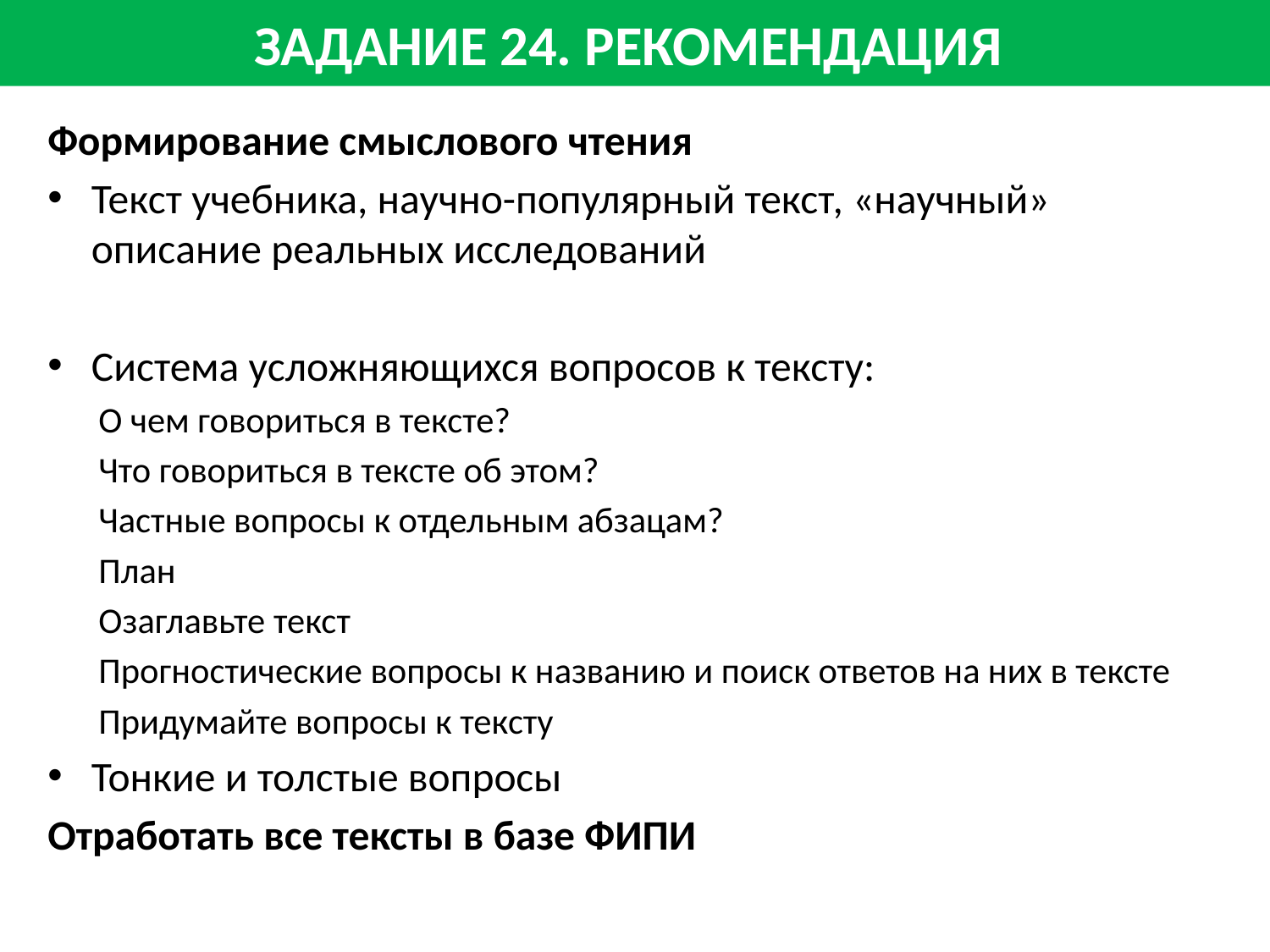

ЗАДАНИЕ 24. РЕКОМЕНДАЦИЯ
Формирование смыслового чтения
Текст учебника, научно-популярный текст, «научный» описание реальных исследований

Система усложняющихся вопросов к тексту:
О чем говориться в тексте?
Что говориться в тексте об этом?
Частные вопросы к отдельным абзацам?
План
Озаглавьте текст
Прогностические вопросы к названию и поиск ответов на них в тексте
Придумайте вопросы к тексту
Тонкие и толстые вопросы
Отработать все тексты в базе ФИПИ